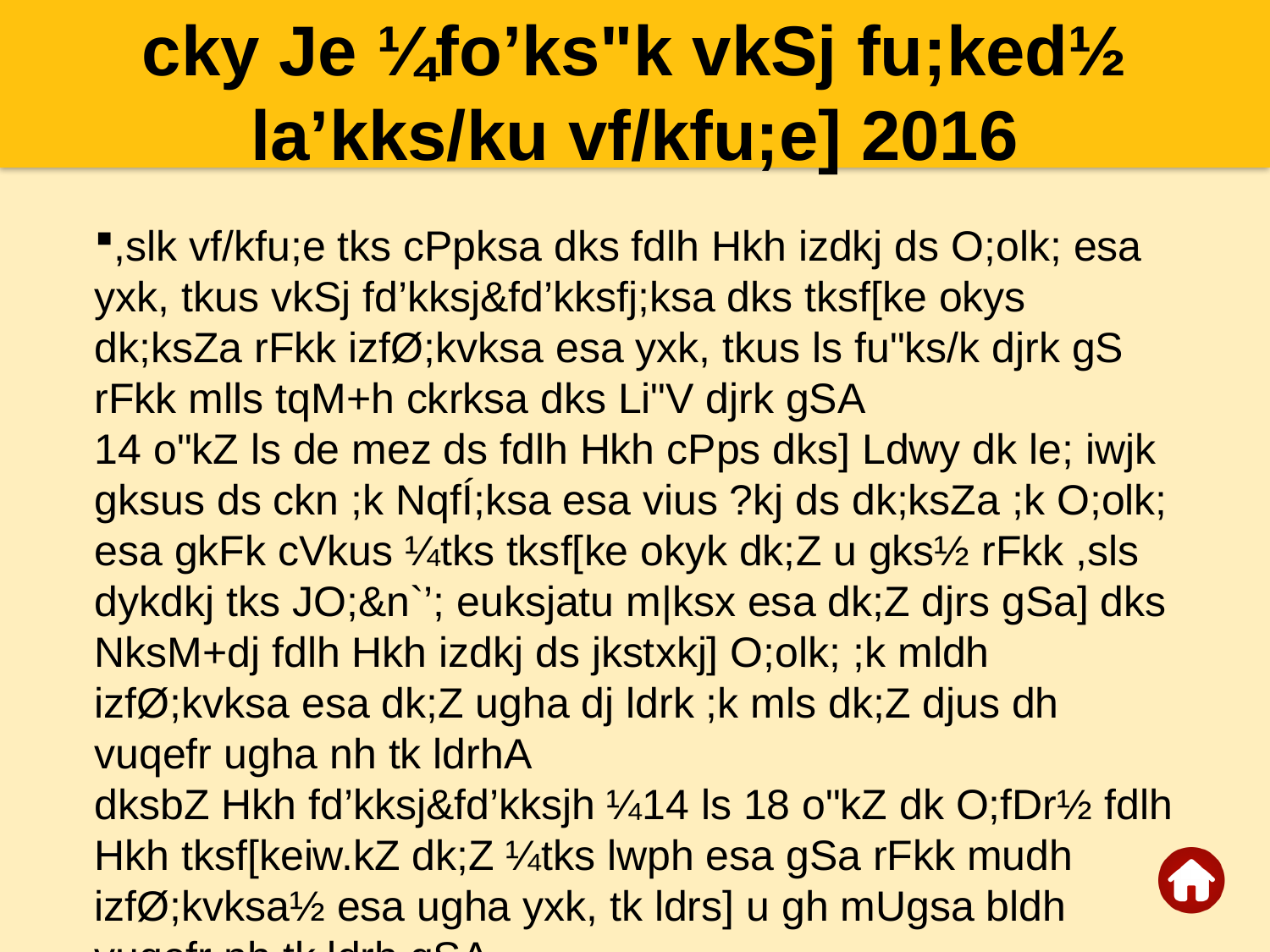

cky Je ¼fo’ks"k vkSj fu;ked½ la’kks/ku vf/kfu;e] 2016
,slk vf/kfu;e tks cPpksa dks fdlh Hkh izdkj ds O;olk; esa yxk, tkus vkSj fd’kksj&fd’kksfj;ksa dks tksf[ke okys dk;ksZa rFkk izfØ;kvksa esa yxk, tkus ls fu"ks/k djrk gS rFkk mlls tqM+h ckrksa dks Li"V djrk gSA
14 o"kZ ls de mez ds fdlh Hkh cPps dks] Ldwy dk le; iwjk gksus ds ckn ;k NqfÍ;ksa esa vius ?kj ds dk;ksZa ;k O;olk; esa gkFk cVkus ¼tks tksf[ke okyk dk;Z u gks½ rFkk ,sls dykdkj tks JO;&n`’; euksjatu m|ksx esa dk;Z djrs gSa] dks NksM+dj fdlh Hkh izdkj ds jkstxkj] O;olk; ;k mldh izfØ;kvksa esa dk;Z ugha dj ldrk ;k mls dk;Z djus dh vuqefr ugha nh tk ldrhA
dksbZ Hkh fd’kksj&fd’kksjh ¼14 ls 18 o"kZ dk O;fDr½ fdlh Hkh tksf[keiw.kZ dk;Z ¼tks lwph esa gSa rFkk mudh izfØ;kvksa½ esa ugha yxk, tk ldrs] u gh mUgsa bldh vuqefr nh tk ldrh gSA